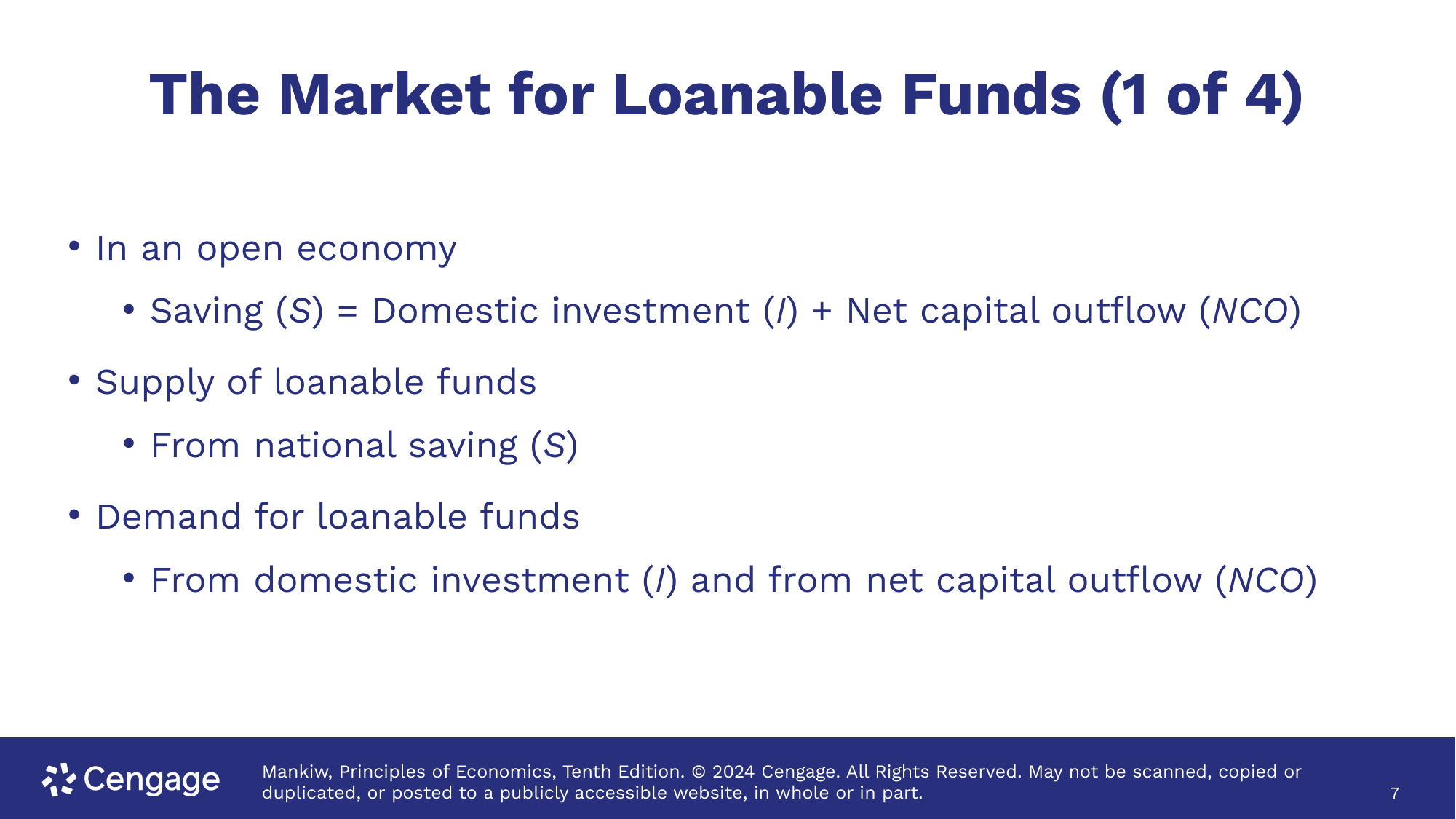

# The Market for Loanable Funds (1 of 4)
In an open economy
Saving (S) = Domestic investment (I) + Net capital outflow (NCO)
Supply of loanable funds
From national saving (S)
Demand for loanable funds
From domestic investment (I) and from net capital outflow (NCO)